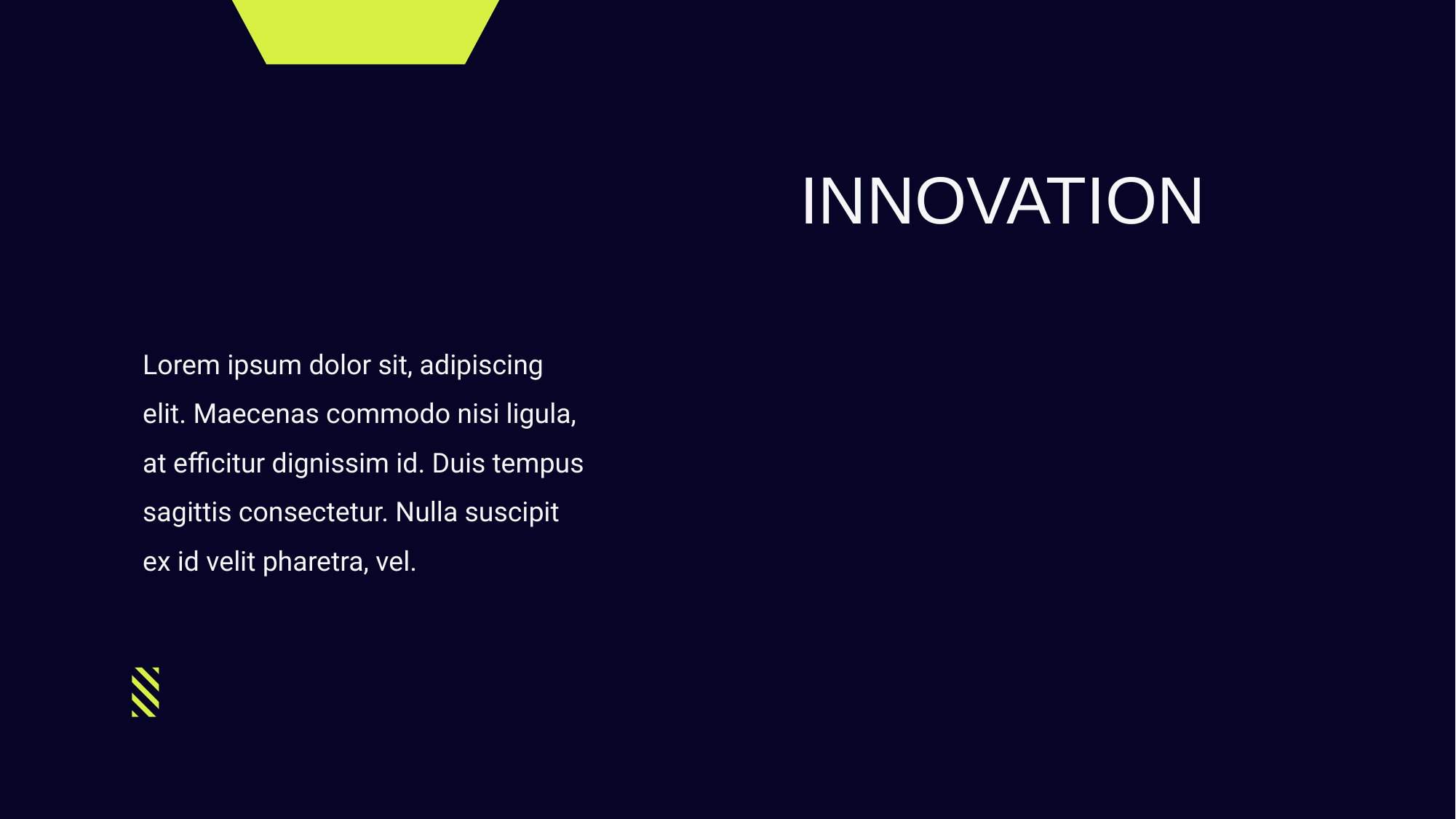

INNOVATION
Lorem ipsum dolor sit, adipiscing elit. Maecenas commodo nisi ligula, at efficitur dignissim id. Duis tempus sagittis consectetur. Nulla suscipit ex id velit pharetra, vel.